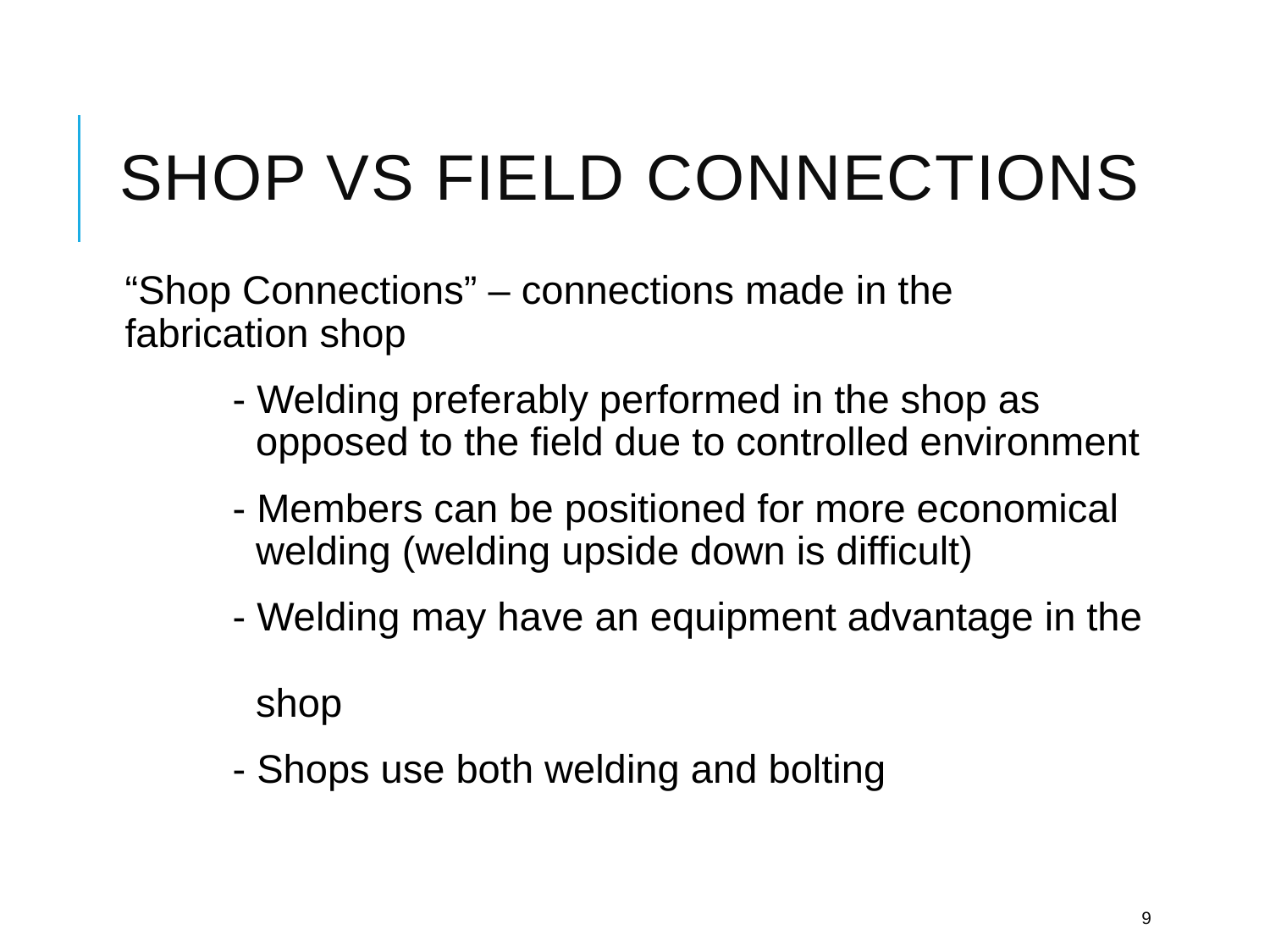

# Shop vs Field Connections
“Shop Connections” – connections made in the fabrication shop
	- Welding preferably performed in the shop as
             opposed to the field due to controlled environment
	- Members can be positioned for more economical
             welding (welding upside down is difficult)
	- Welding may have an equipment advantage in the
             shop
	- Shops use both welding and bolting

9